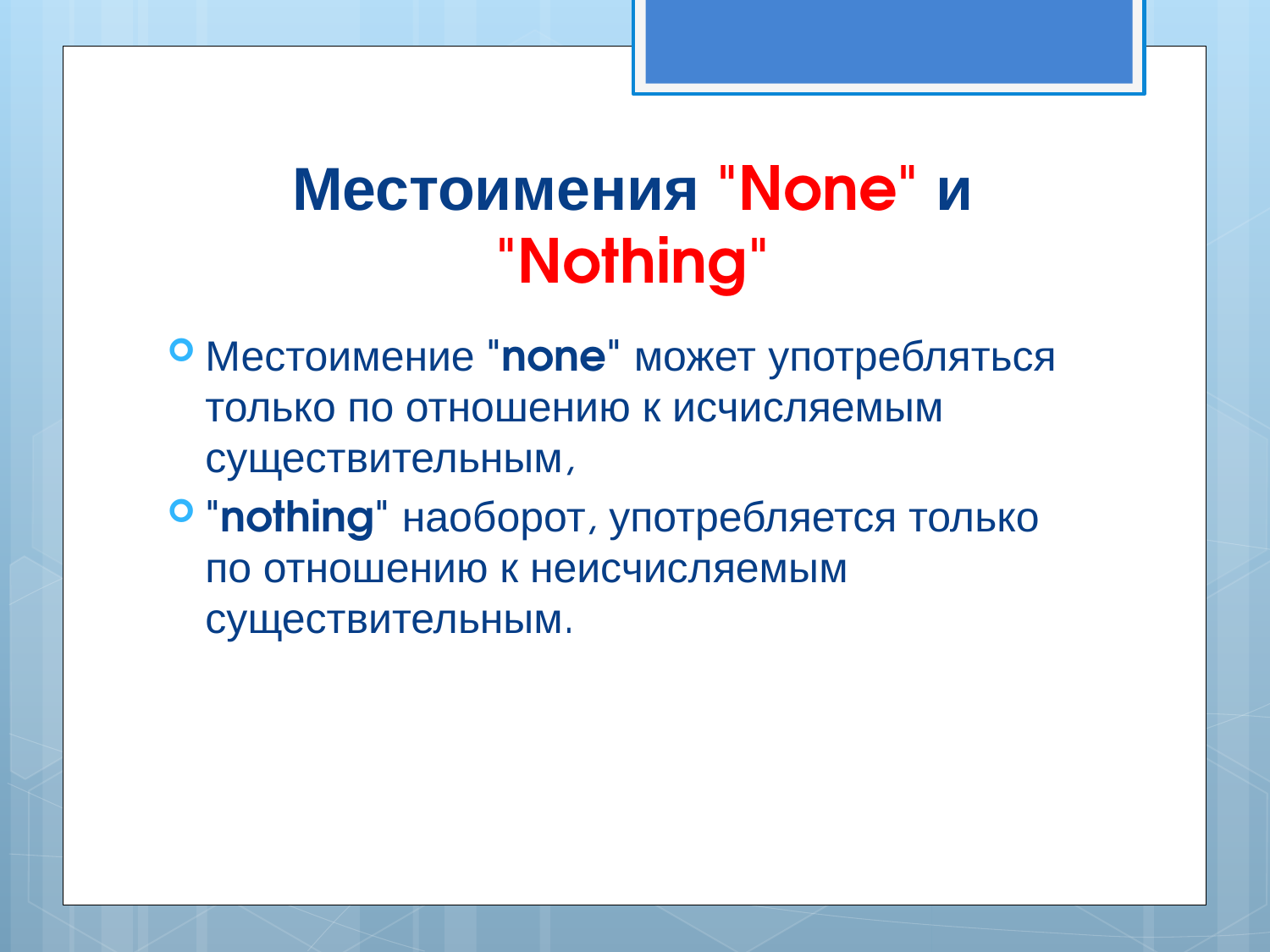

# Местоимения "None" и "Nothing"
Местоимение "none" может употребляться только по отношению к исчисляемым существительным,
"nothing" наоборот, употребляется только по отношению к неисчисляемым существительным.